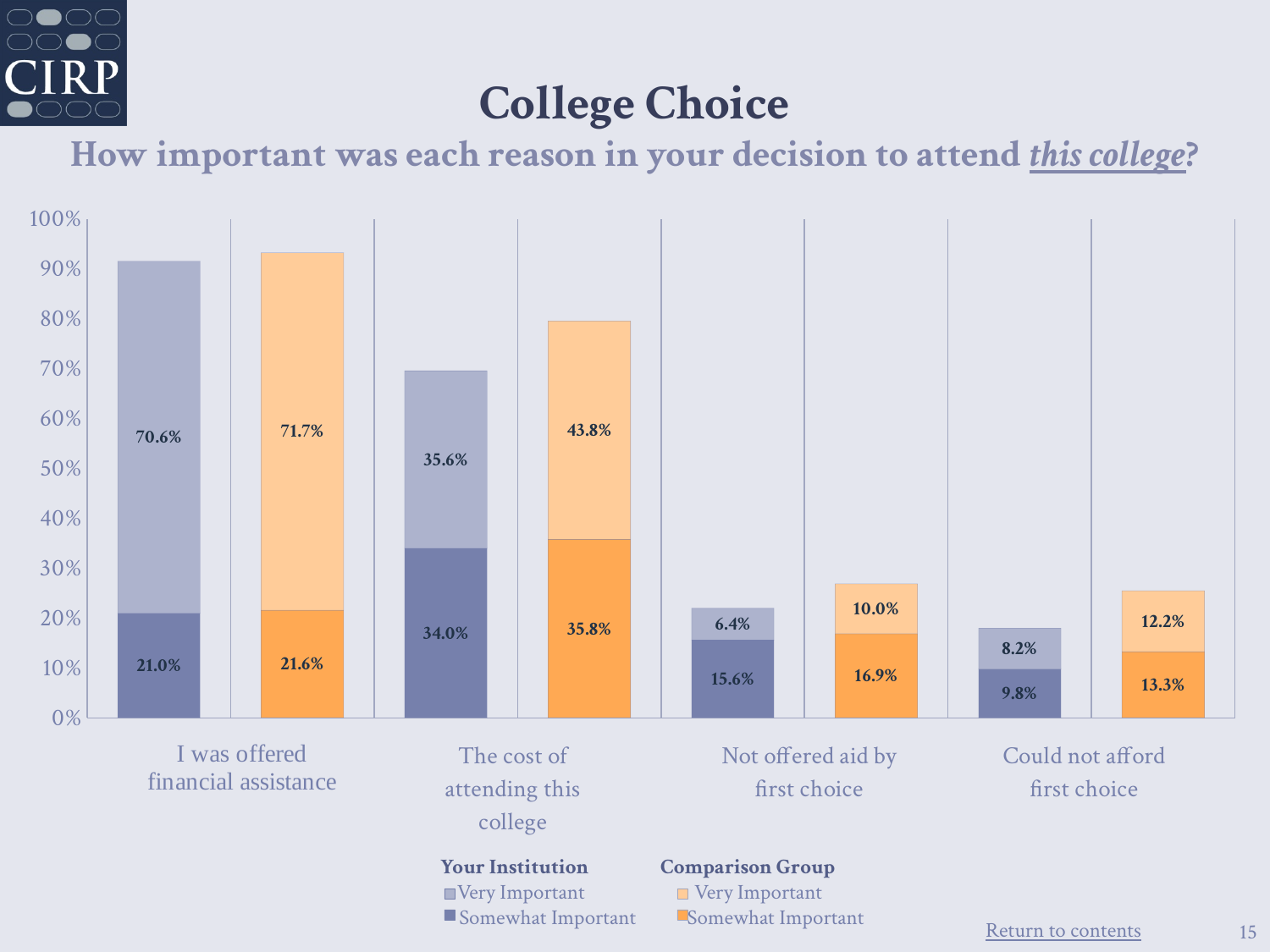

# College Choice How important was each reason in your decision to attend this college?

### Chart

| Category | Somewhat Important | Very Important |
|---|---|---|
| Your Institution | 0.21 | 0.706 |
| Comparison Group | 0.216 | 0.717 |
| Your Institution | 0.34 | 0.356 |
| Comparison Group | 0.358 | 0.438 |
| Your Institution | 0.156 | 0.064 |
| Comparison Group | 0.169 | 0.1 |
| Your Institution | 0.098 | 0.082 |
| Comparison Group | 0.133 | 0.122 |
 Your Institution                 Comparison Group
     Very Important       	 Very Important
     Somewhat Important           Somewhat Important
15